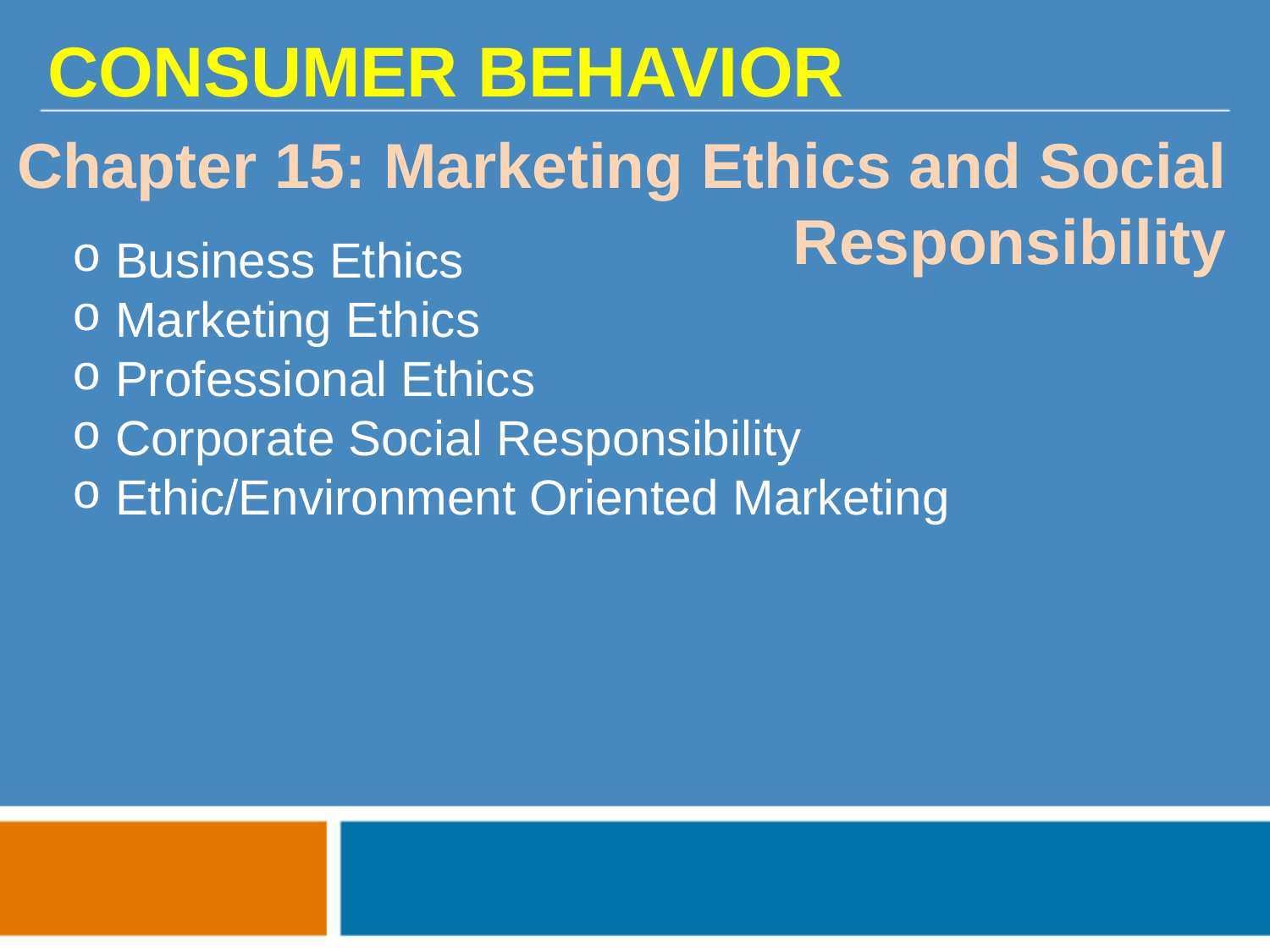

CONSUMER BEHAVIOR
Chapter 15: Marketing Ethics and Social Responsibility
 Business Ethics
 Marketing Ethics
 Professional Ethics
 Corporate Social Responsibility
 Ethic/Environment Oriented Marketing